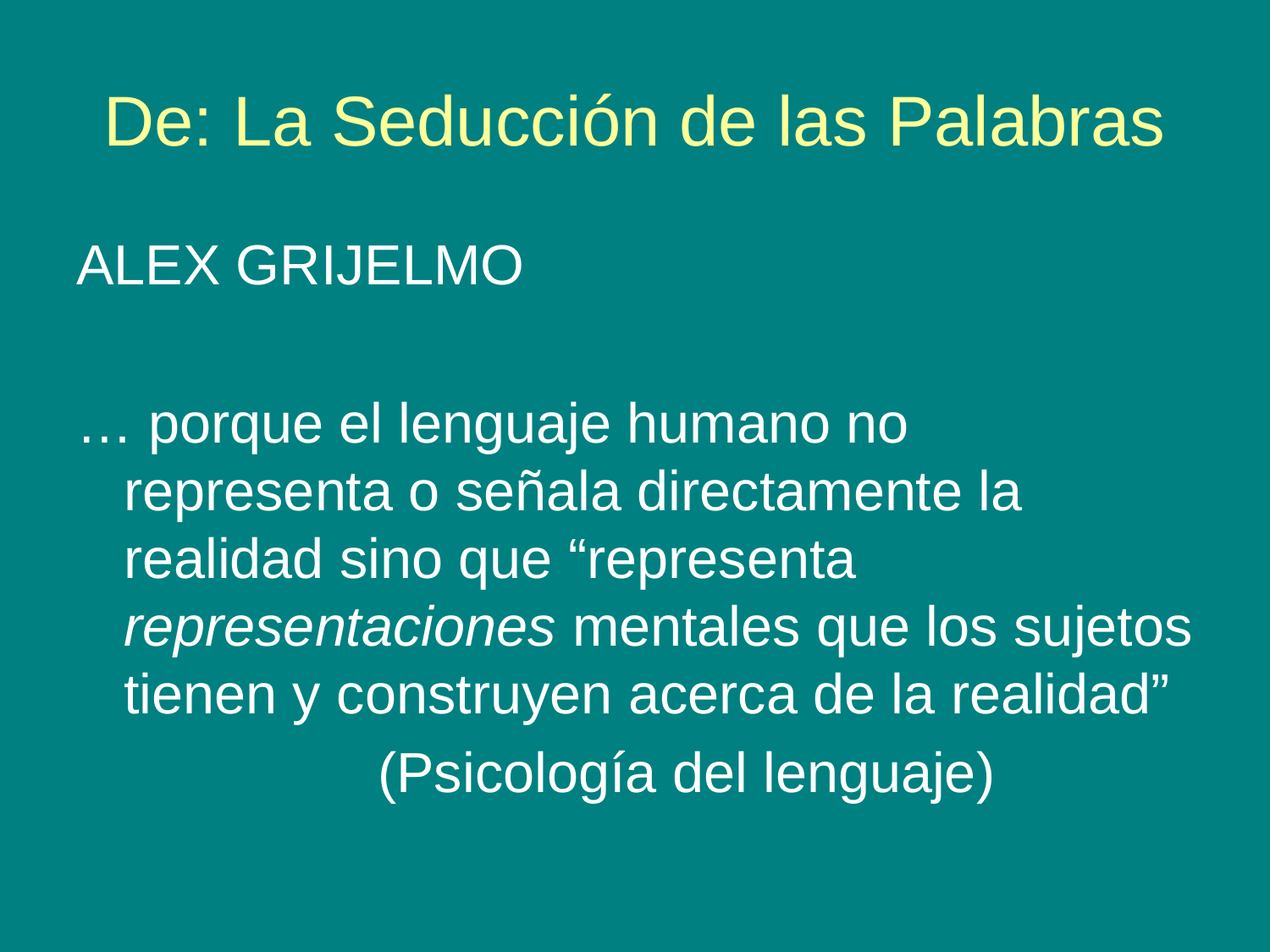

# De: La Seducción de las Palabras
ALEX GRIJELMO

… porque el lenguaje humano no representa o señala directamente la realidad sino que “representa representaciones mentales que los sujetos tienen y construyen acerca de la realidad”
			(Psicología del lenguaje)